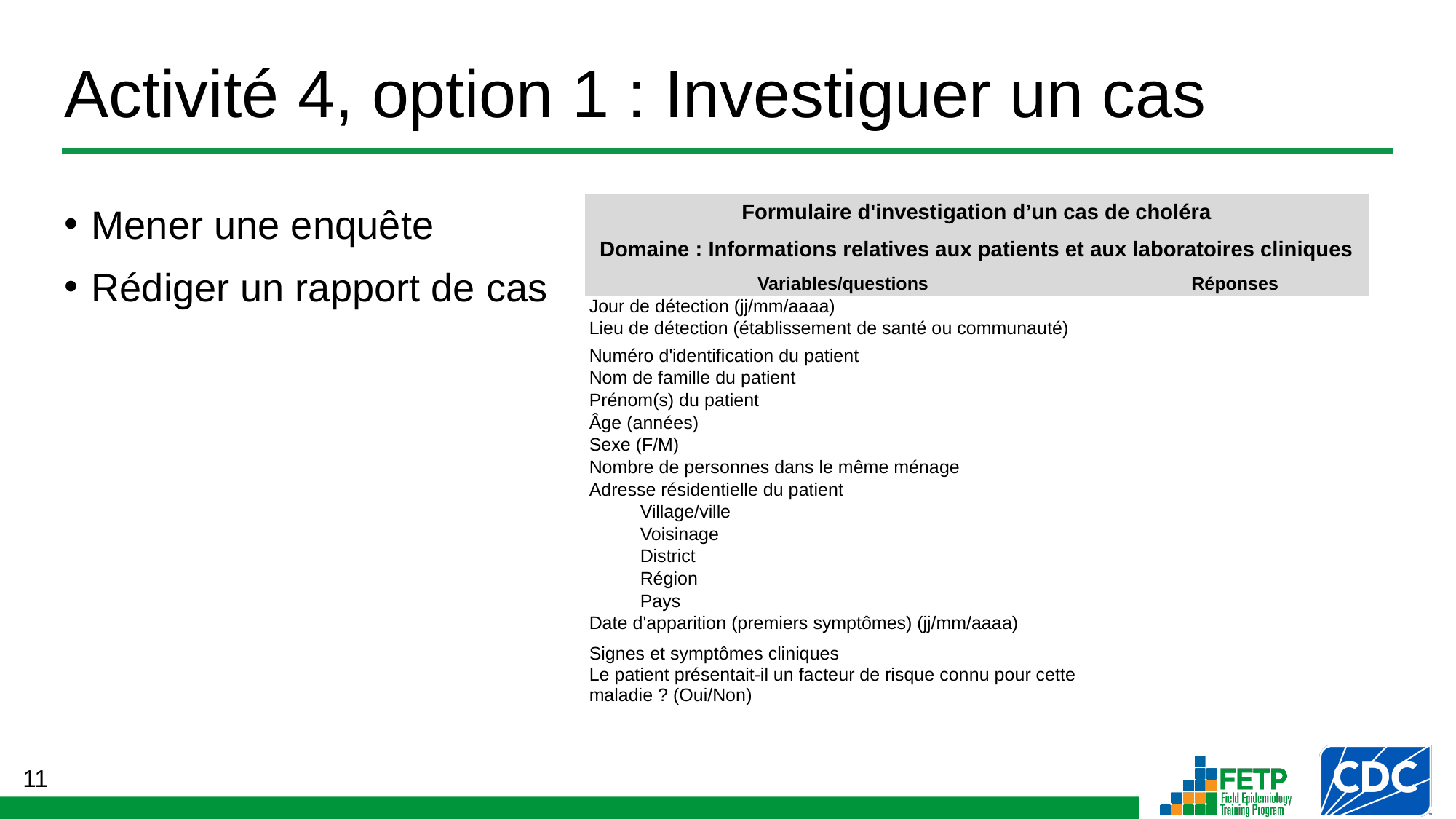

# Activité 4, option 1 : Investiguer un cas
Mener une enquête
Rédiger un rapport de cas
| Formulaire d'investigation d’un cas de choléra |  |
| --- | --- |
| Domaine : Informations relatives aux patients et aux laboratoires cliniques |  |
| Variables/questions | Réponses |
| Jour de détection (jj/mm/aaaa) |  |
| Lieu de détection (établissement de santé ou communauté) |  |
| Numéro d'identification du patient |  |
| Nom de famille du patient |  |
| Prénom(s) du patient |  |
| Âge (années) |  |
| Sexe (F/M) |  |
| Nombre de personnes dans le même ménage |  |
| Adresse résidentielle du patient |  |
| Village/ville |  |
| Voisinage |  |
| District |  |
| Région |  |
| Pays |  |
| Date d'apparition (premiers symptômes) (jj/mm/aaaa) |  |
| Signes et symptômes cliniques |  |
| Le patient présentait-il un facteur de risque connu pour cette maladie ? (Oui/Non) |  |